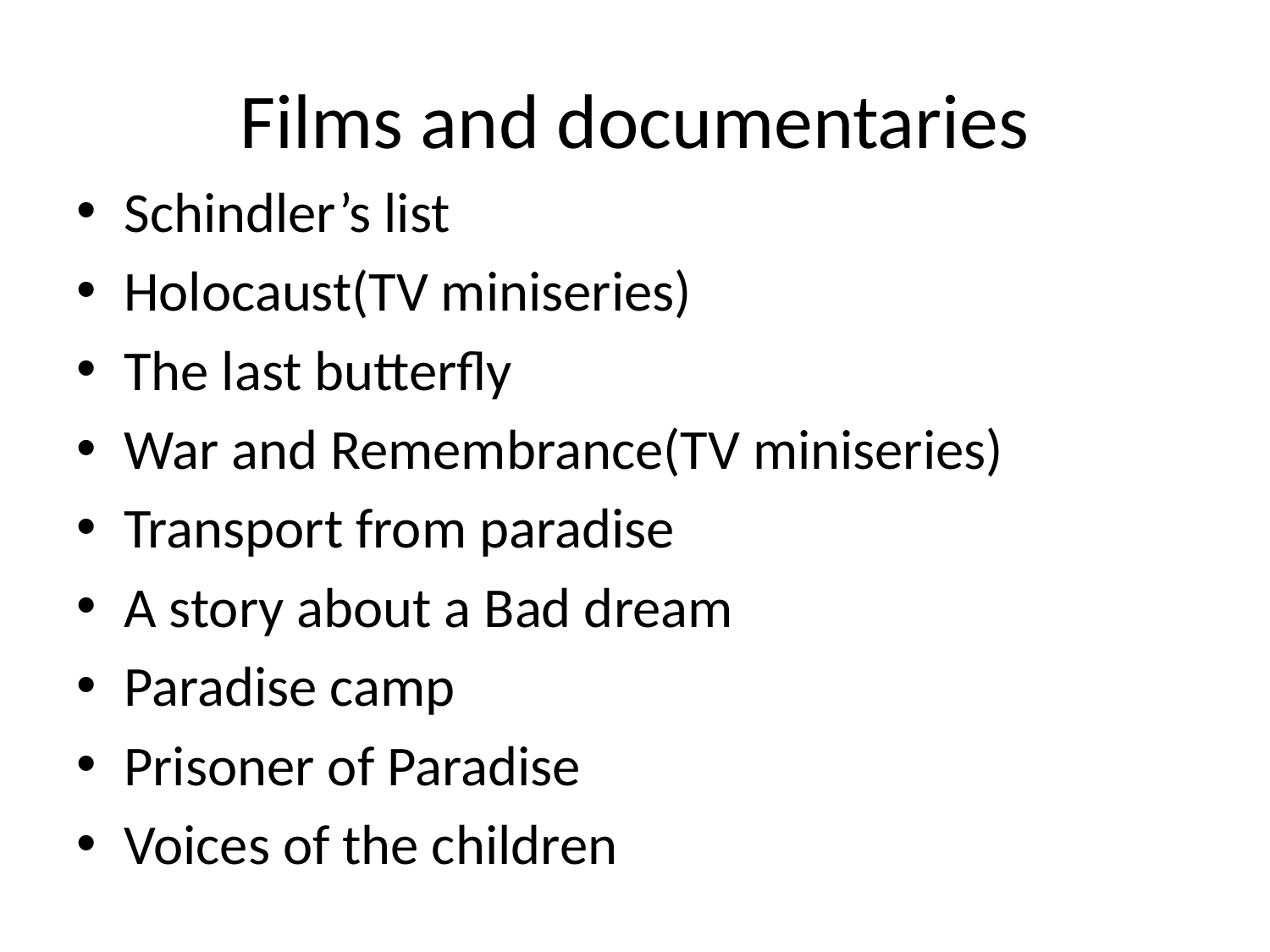

# Films and documentaries
Schindler’s list
Holocaust(TV miniseries)
The last butterfly
War and Remembrance(TV miniseries)
Transport from paradise
A story about a Bad dream
Paradise camp
Prisoner of Paradise
Voices of the children